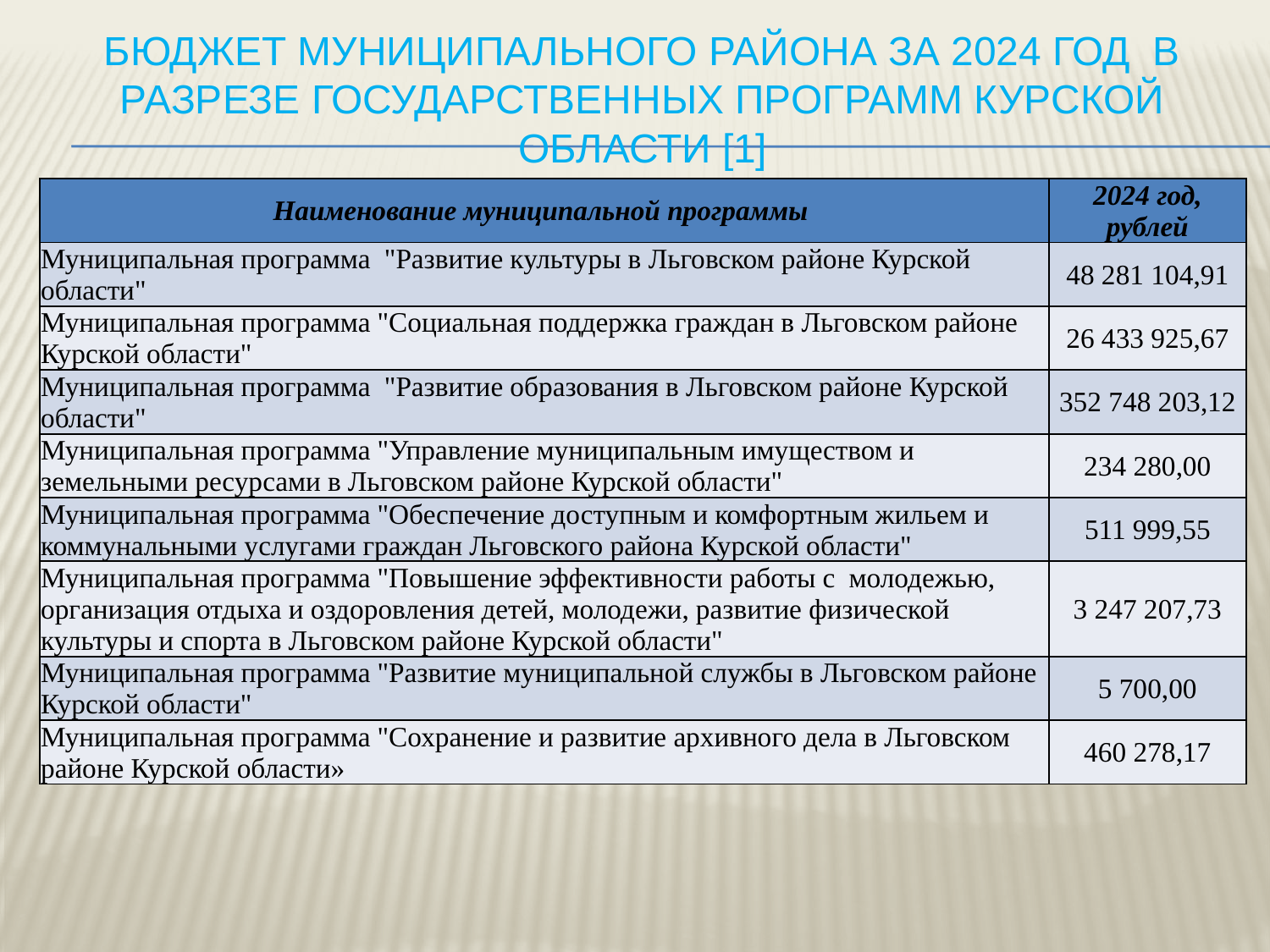

# Бюджет муниципального района за 2024 год  в разрезе государственных программ Курской области [1]
| Наименование муниципальной программы | 2024 год, рублей |
| --- | --- |
| Муниципальная программа "Развитие культуры в Льговском районе Курской области" | 48 281 104,91 |
| Муниципальная программа "Социальная поддержка граждан в Льговском районе Курской области" | 26 433 925,67 |
| Муниципальная программа "Развитие образования в Льговском районе Курской области" | 352 748 203,12 |
| Муниципальная программа "Управление муниципальным имуществом и земельными ресурсами в Льговском районе Курской области" | 234 280,00 |
| Муниципальная программа "Обеспечение доступным и комфортным жильем и коммунальными услугами граждан Льговского района Курской области" | 511 999,55 |
| Муниципальная программа "Повышение эффективности работы с молодежью, организация отдыха и оздоровления детей, молодежи, развитие физической культуры и спорта в Льговском районе Курской области" | 3 247 207,73 |
| Муниципальная программа "Развитие муниципальной службы в Льговском районе Курской области" | 5 700,00 |
| Муниципальная программа "Сохранение и развитие архивного дела в Льговском районе Курской области» | 460 278,17 |